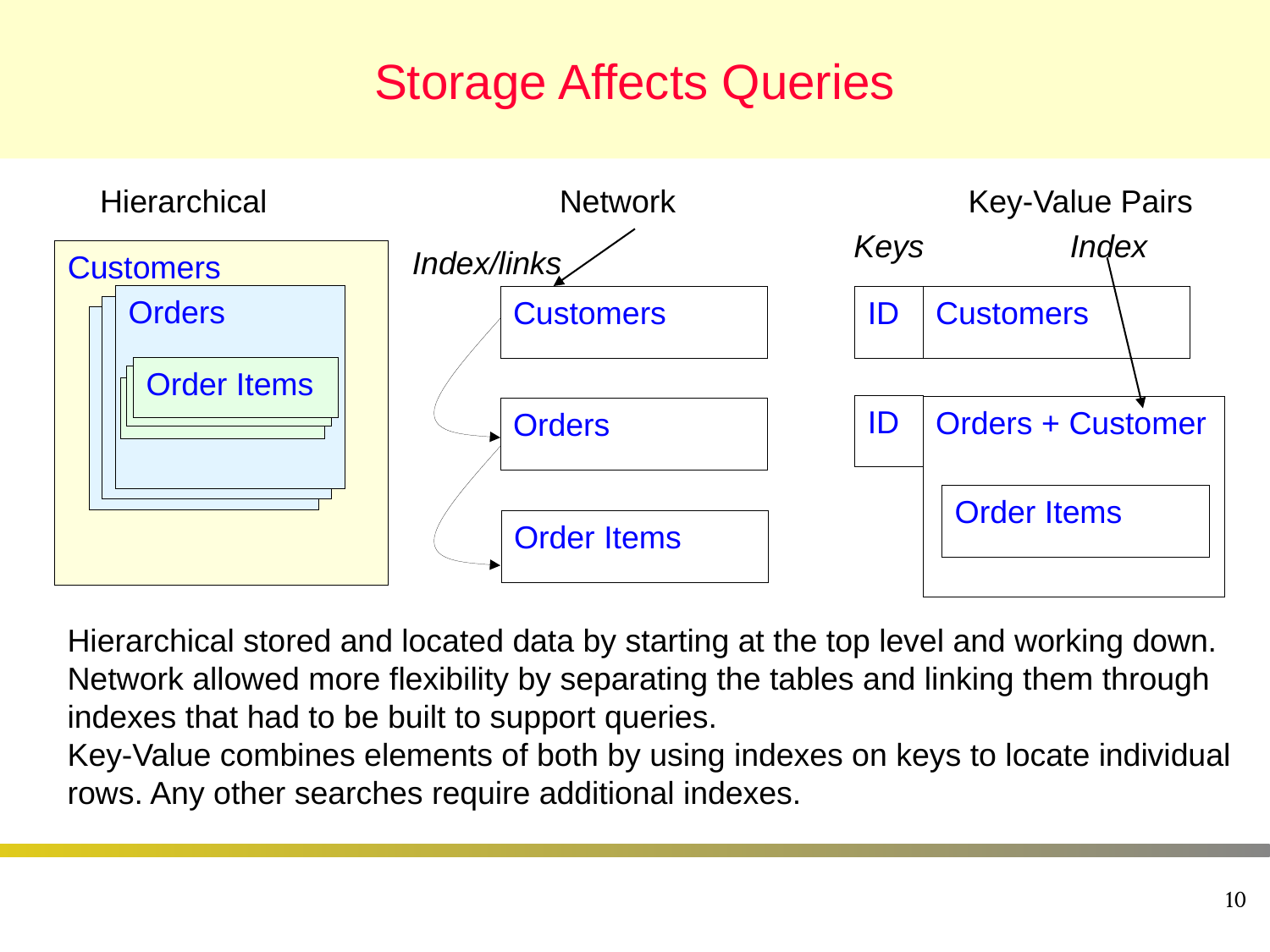

# Storage Affects Queries
Hierarchical
Network
Key-Value Pairs
Keys
Index
Index/links
Customers
Orders
ID
Customers
Customers
Orders
Orders

Order Items
Order Items
Order Items
ID
Orders + Customer
Orders

Order Items
Order Items
Hierarchical stored and located data by starting at the top level and working down.
Network allowed more flexibility by separating the tables and linking them through indexes that had to be built to support queries.
Key-Value combines elements of both by using indexes on keys to locate individual rows. Any other searches require additional indexes.
10